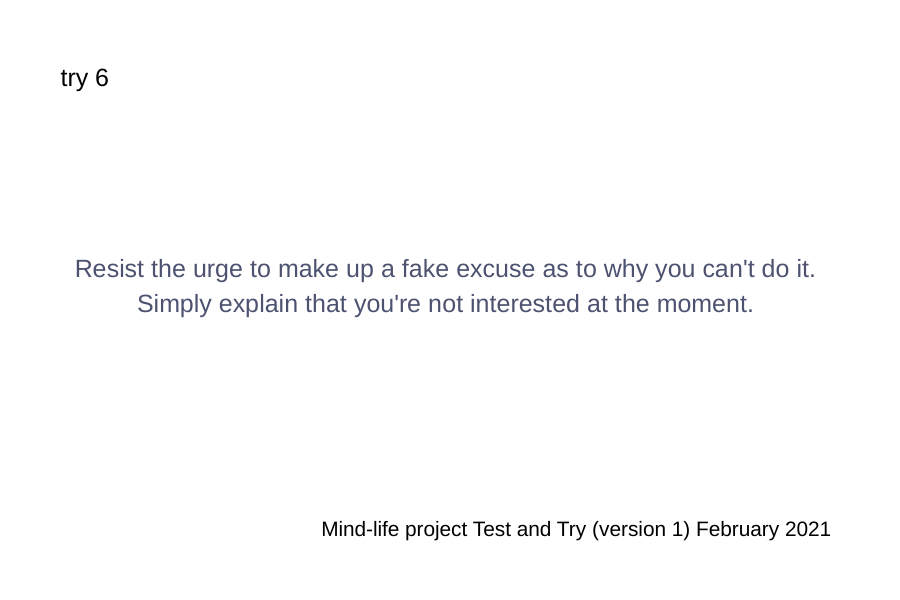

try 6
Resist the urge to make up a fake excuse as to why you can't do it.
Simply explain that you're not interested at the moment.

Mind-life project Test and Try (version 1) February 2021